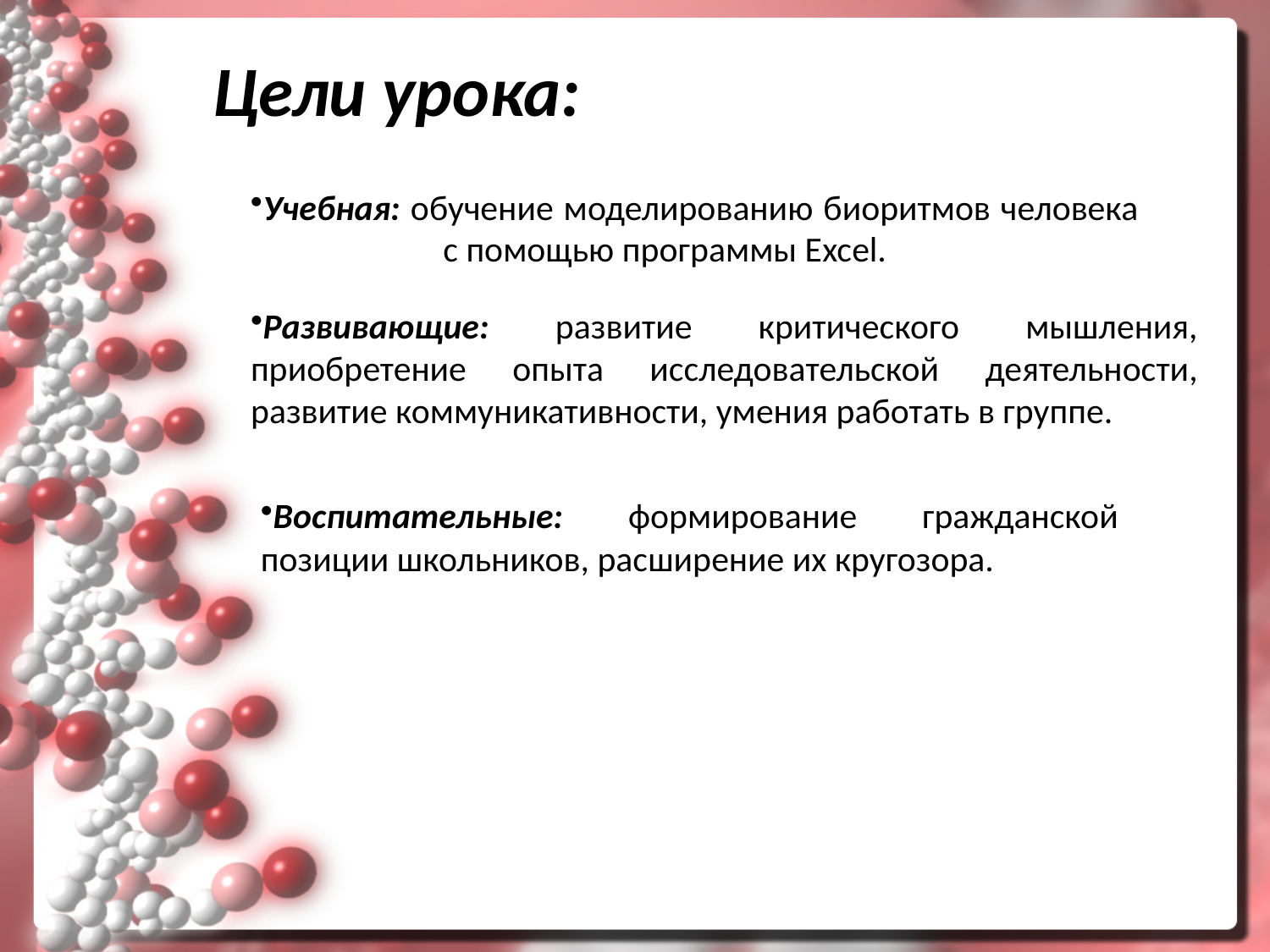

Цели урока:
Учебная: обучение моделированию биоритмов человека
                        с помощью программы Excel.
Развивающие: развитие критического мышления,
приобретение опыта исследовательской деятельности, развитие коммуникативности, умения работать в группе.
Воспитательные: формирование гражданской позиции школьников, расширение их кругозора.